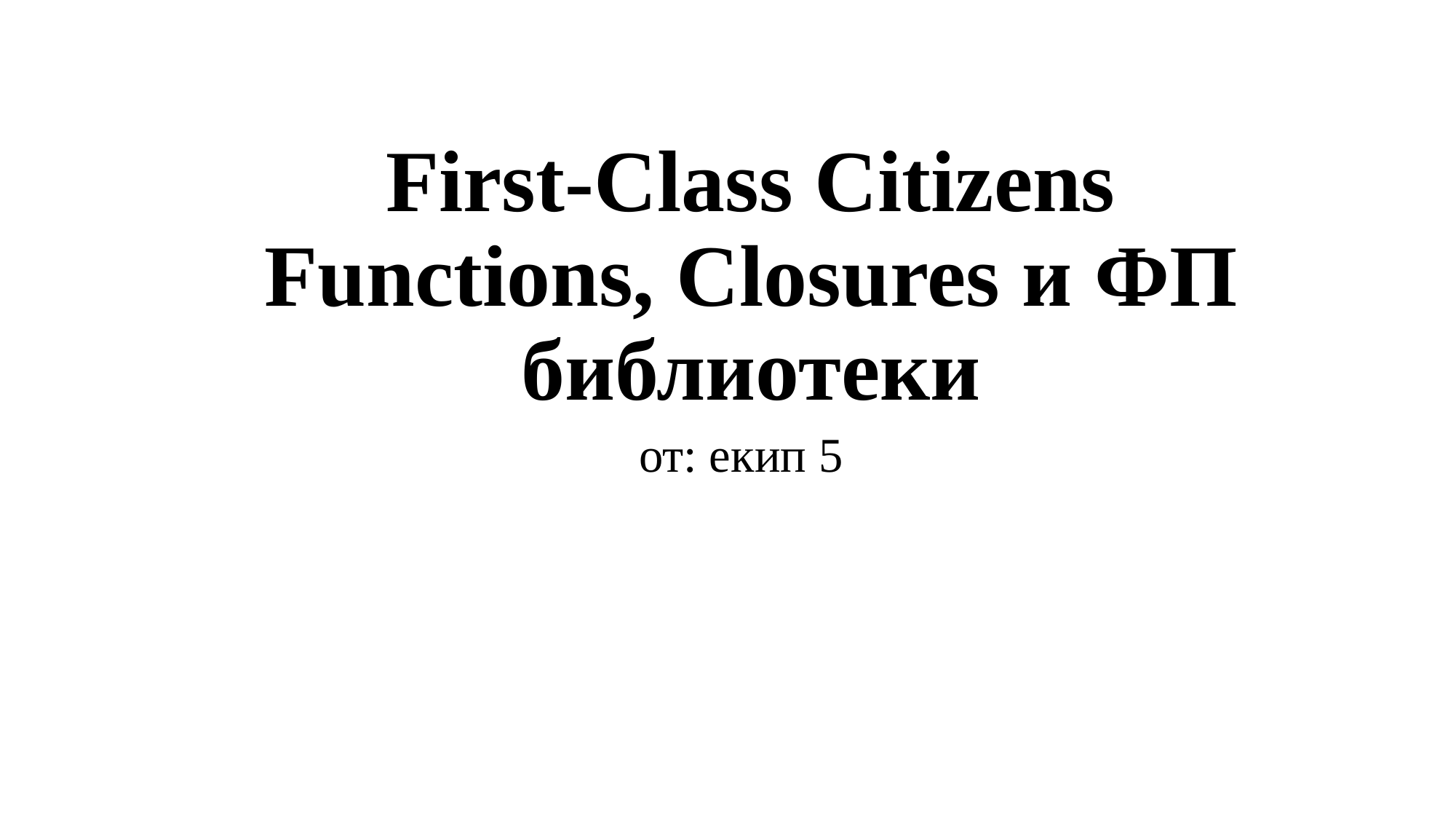

# First-Class Citizens Functions, Closures и ФП библиотеки
от: екип 5